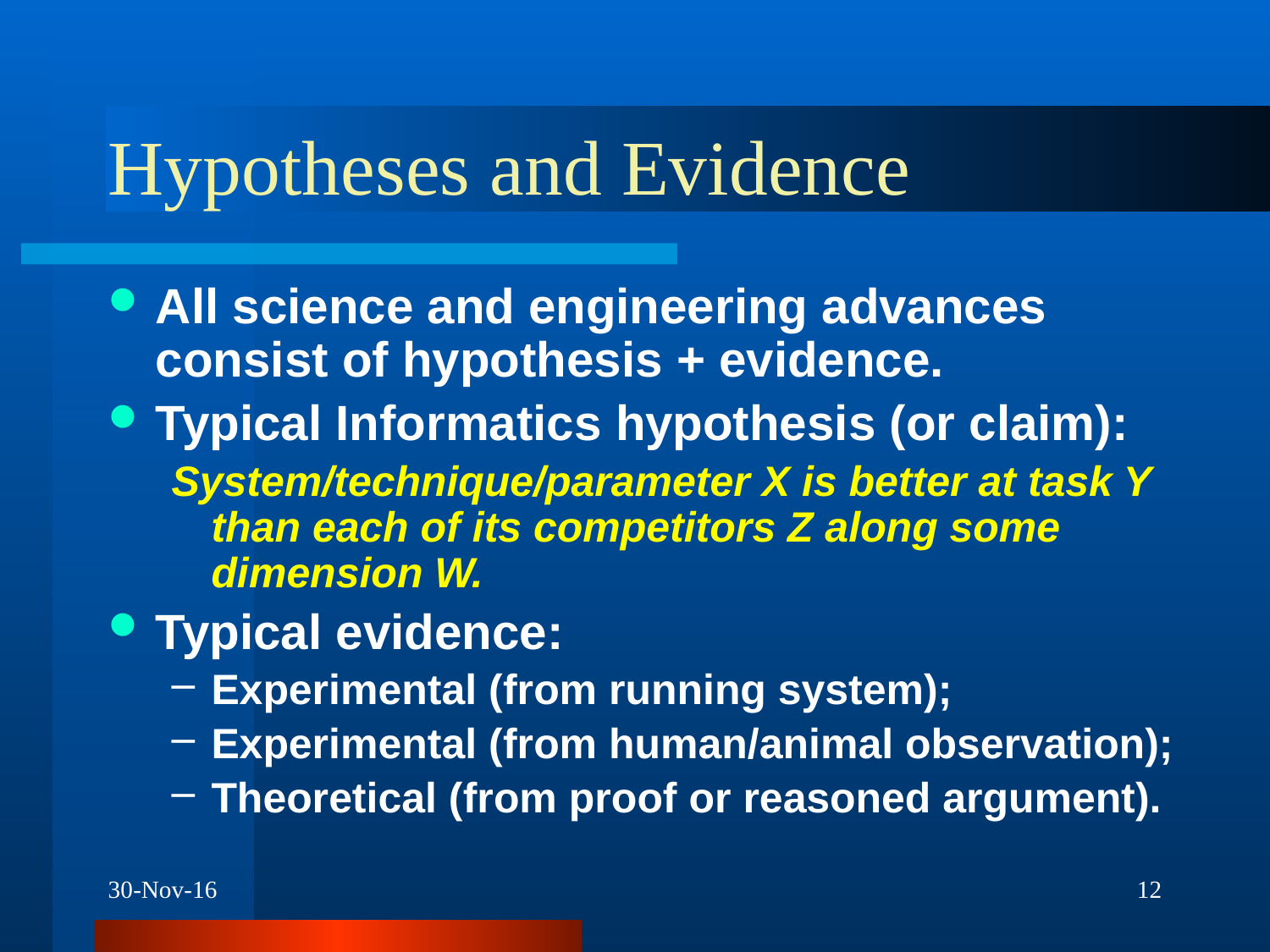

# Hypotheses and Evidence
All science and engineering advances consist of hypothesis + evidence.
Typical Informatics hypothesis (or claim):
System/technique/parameter X is better at task Y than each of its competitors Z along some dimension W.
Typical evidence:
Experimental (from running system);
Experimental (from human/animal observation);
Theoretical (from proof or reasoned argument).
30-Nov-16
12